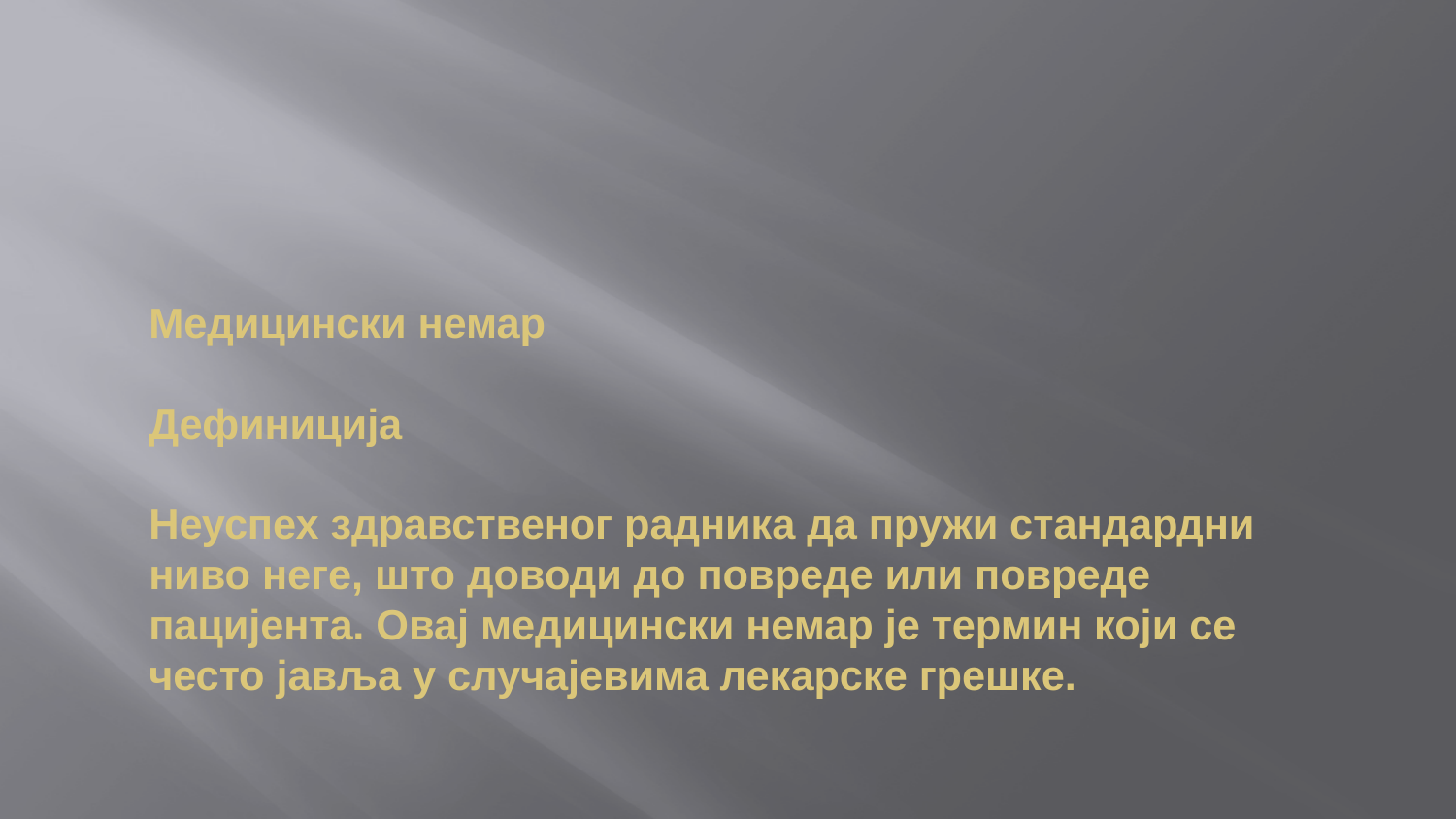

# Медицински немар Дефиниција Неуспех здравственог радника да пружи стандардни ниво неге, што доводи до повреде или повреде пацијента. Овај медицински немар је термин који се често јавља у случајевима лекарске грешке.